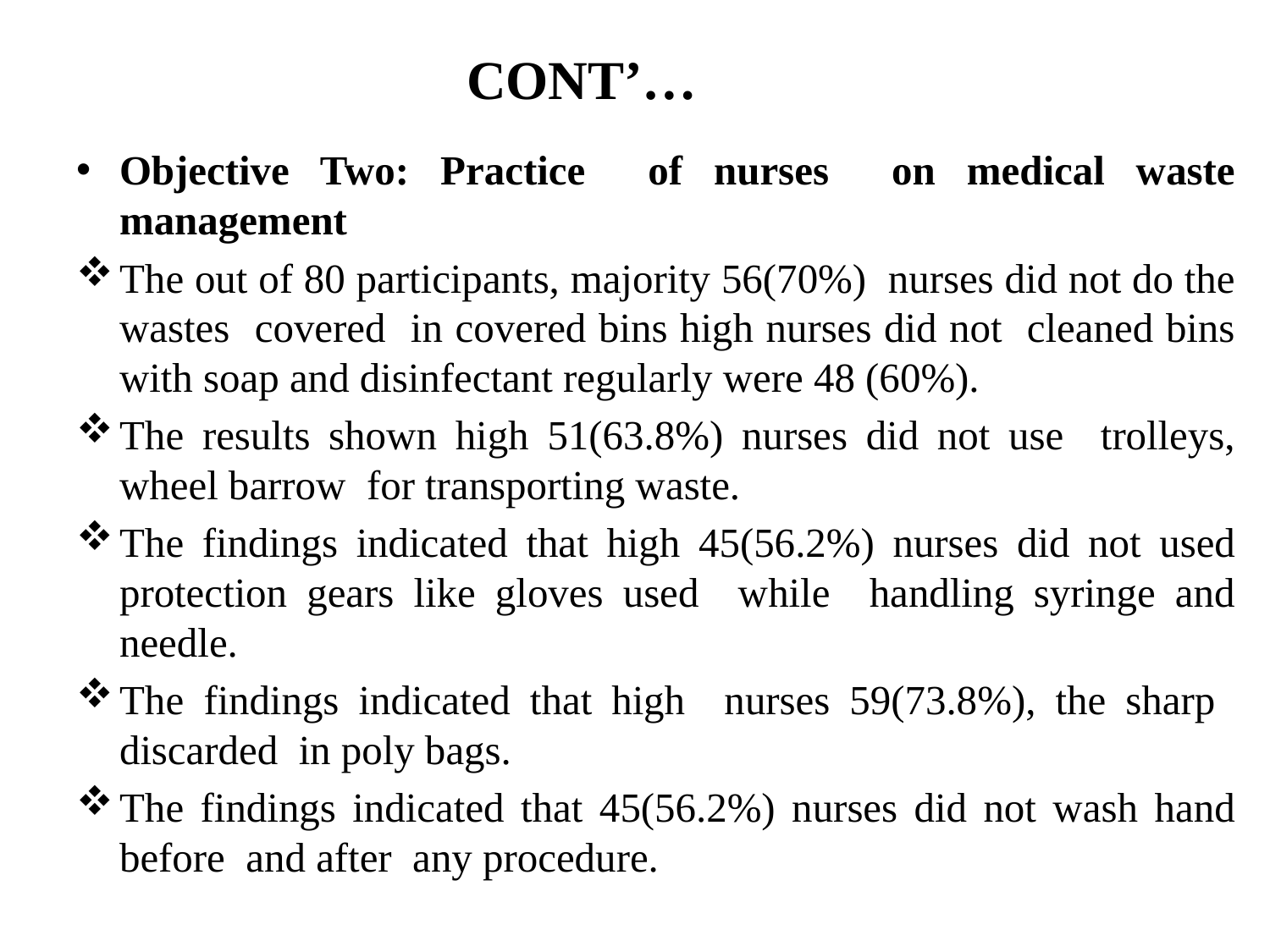

# CONT’…
Objective Two: Practice  of nurses  on medical waste management
The out of 80 participants, majority 56(70%)  nurses did not do the wastes  covered  in covered bins high nurses did not  cleaned bins with soap and disinfectant regularly were 48 (60%).
The results shown high 51(63.8%) nurses did not use  trolleys, wheel barrow  for transporting waste.
The findings indicated that high 45(56.2%) nurses did not used protection gears like gloves used  while  handling syringe and needle.
The findings indicated that high  nurses 59(73.8%), the sharp  discarded  in poly bags.
The findings indicated that 45(56.2%) nurses did not wash hand before  and after  any procedure.